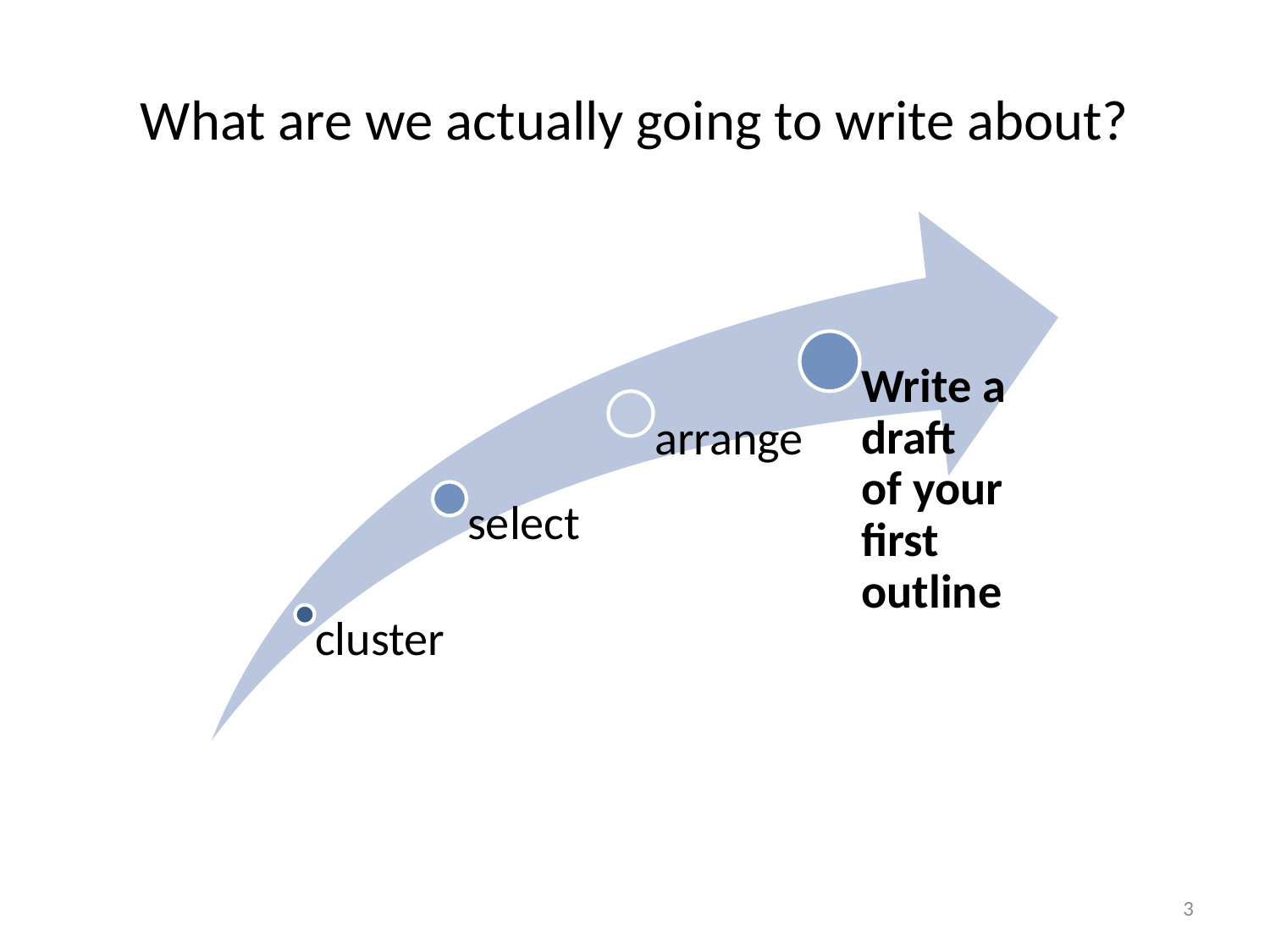

# What are we actually going to write about?
cluster
select
arrange
Write a draft of your first outline

3